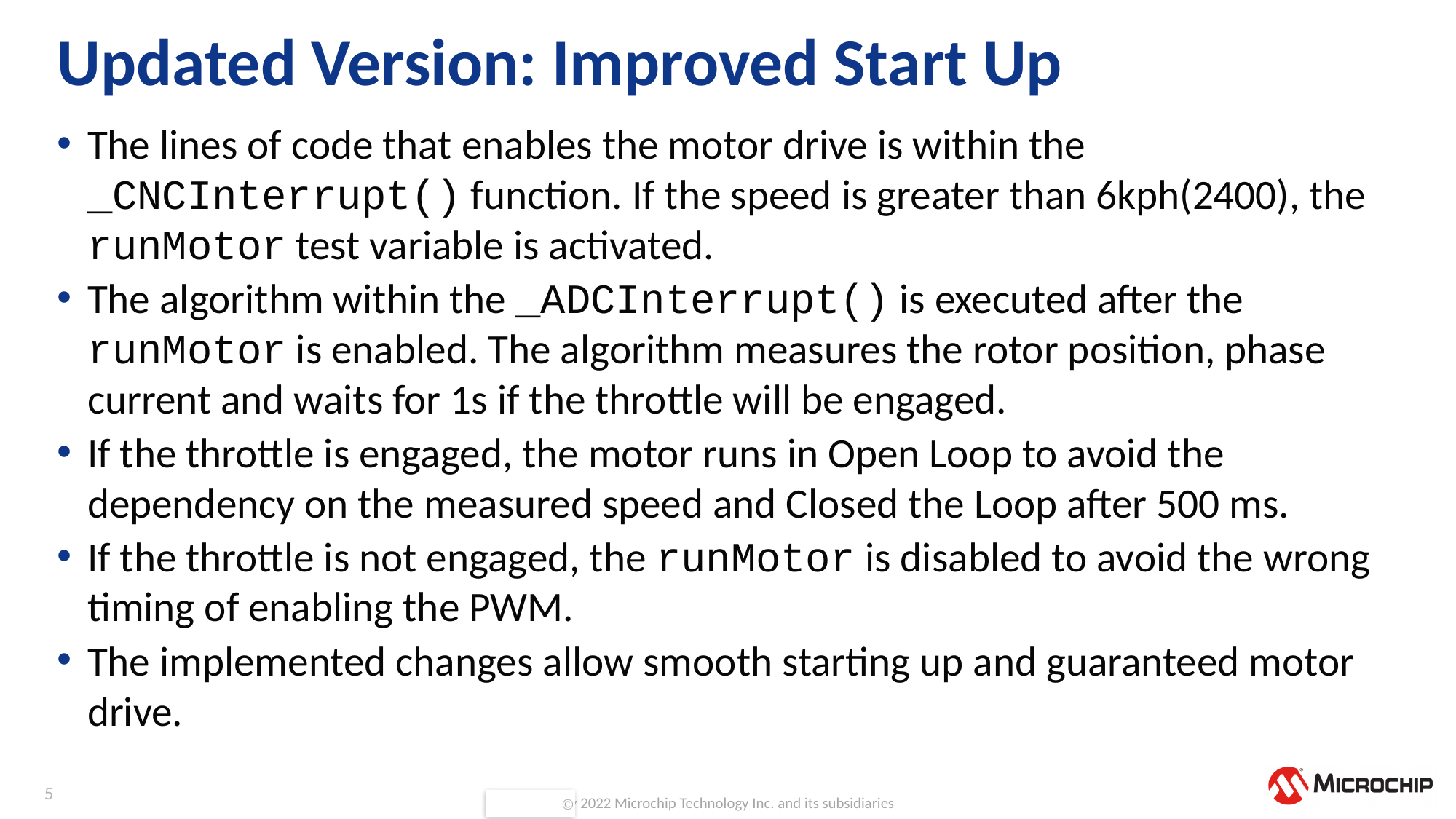

# Updated Version: Improved Start Up
The lines of code that enables the motor drive is within the _CNCInterrupt() function. If the speed is greater than 6kph(2400), the runMotor test variable is activated.
The algorithm within the _ADCInterrupt() is executed after the runMotor is enabled. The algorithm measures the rotor position, phase current and waits for 1s if the throttle will be engaged.
If the throttle is engaged, the motor runs in Open Loop to avoid the dependency on the measured speed and Closed the Loop after 500 ms.
If the throttle is not engaged, the runMotor is disabled to avoid the wrong timing of enabling the PWM.
The implemented changes allow smooth starting up and guaranteed motor drive.
5